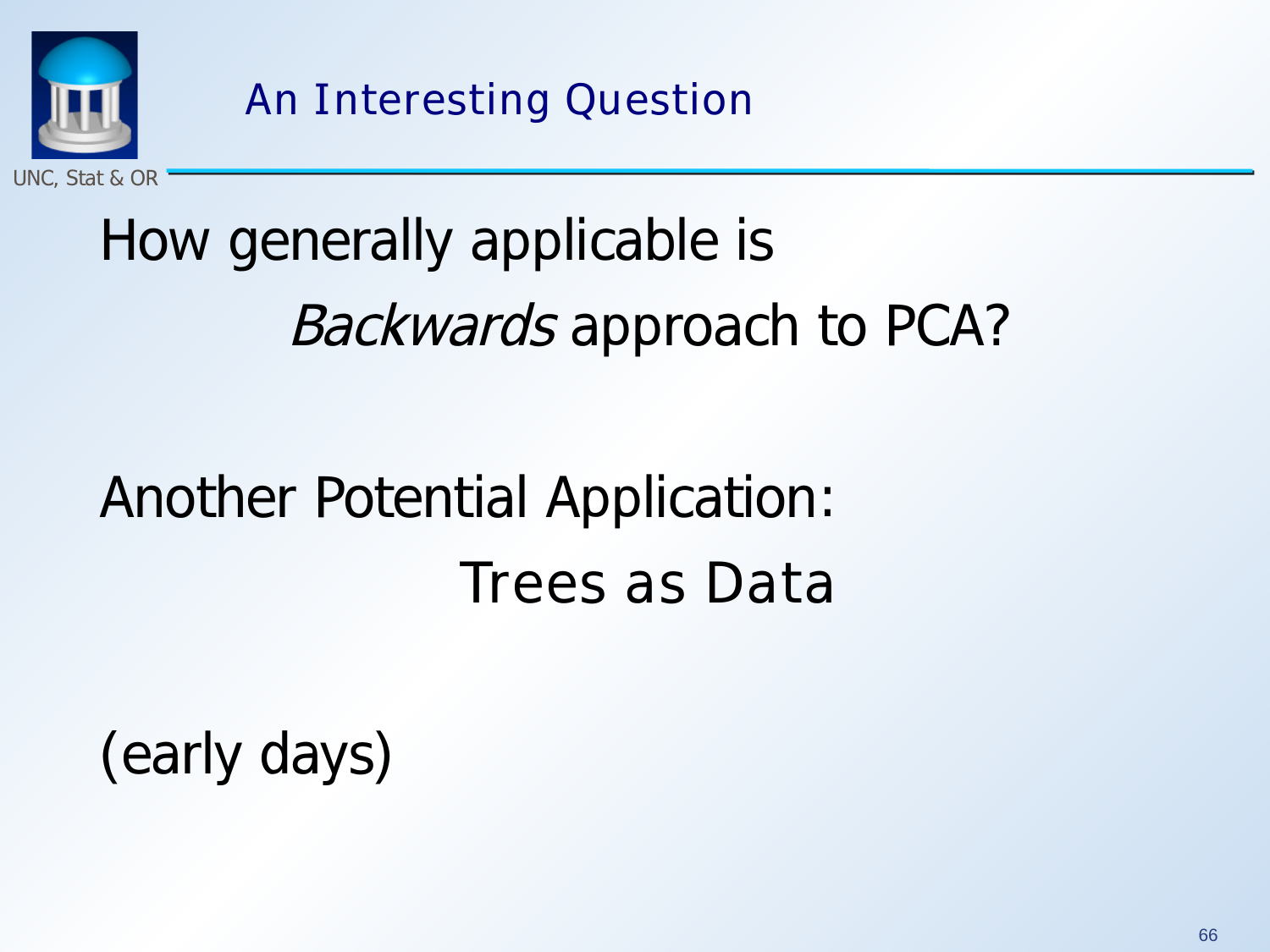

# An Interesting Question
How generally applicable is
Backwards approach to PCA?

Another Potential Application:
Trees as Data

(early days)